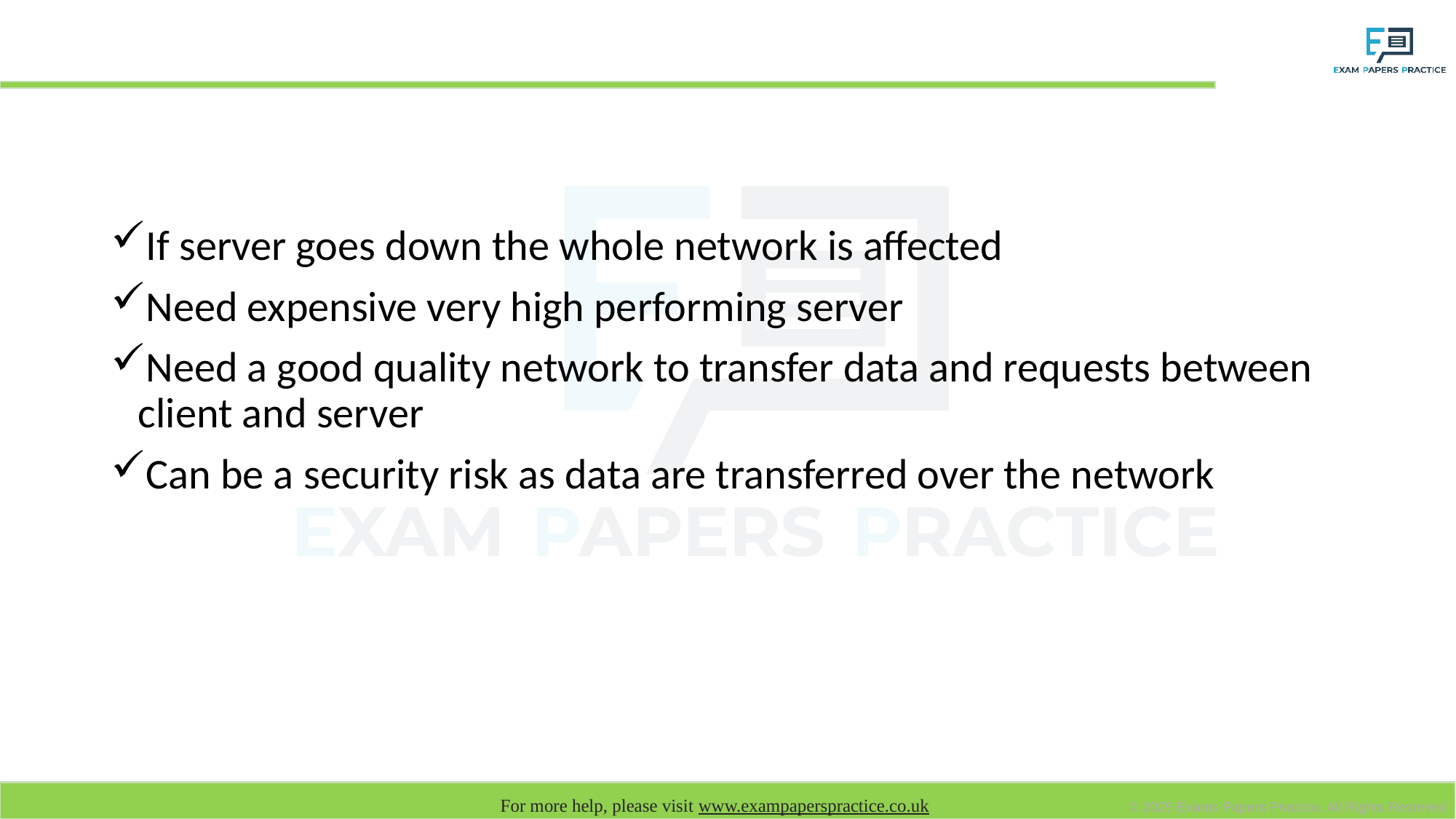

# Disadvantages of thin client
If server goes down the whole network is affected
Need expensive very high performing server
Need a good quality network to transfer data and requests between client and server
Can be a security risk as data are transferred over the network